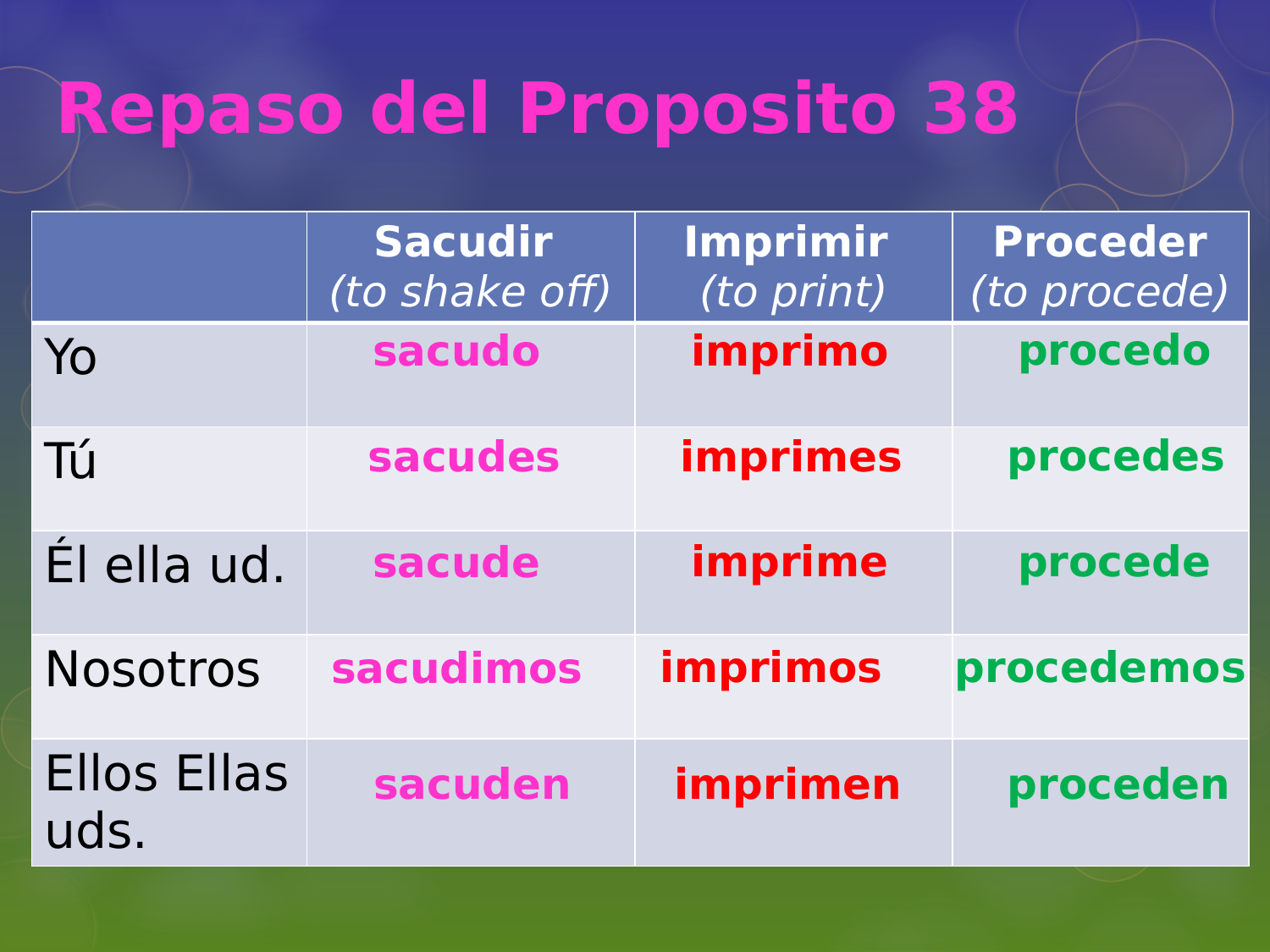

# Repaso del Proposito 38
|  | Sacudir (to shake off) | Imprimir (to print) | Proceder (to procede) |
| --- | --- | --- | --- |
| Yo |  |  |  |
| Tú |  |  |  |
| Él ella ud. |  |  |  |
| Nosotros |  |  |  |
| Ellos Ellas uds. |  |  |  |
procedo
sacudo
imprimo
procedes
sacudes
imprimes
imprime
procede
sacude
imprimos
procedemos
sacudimos
sacuden
imprimen
proceden